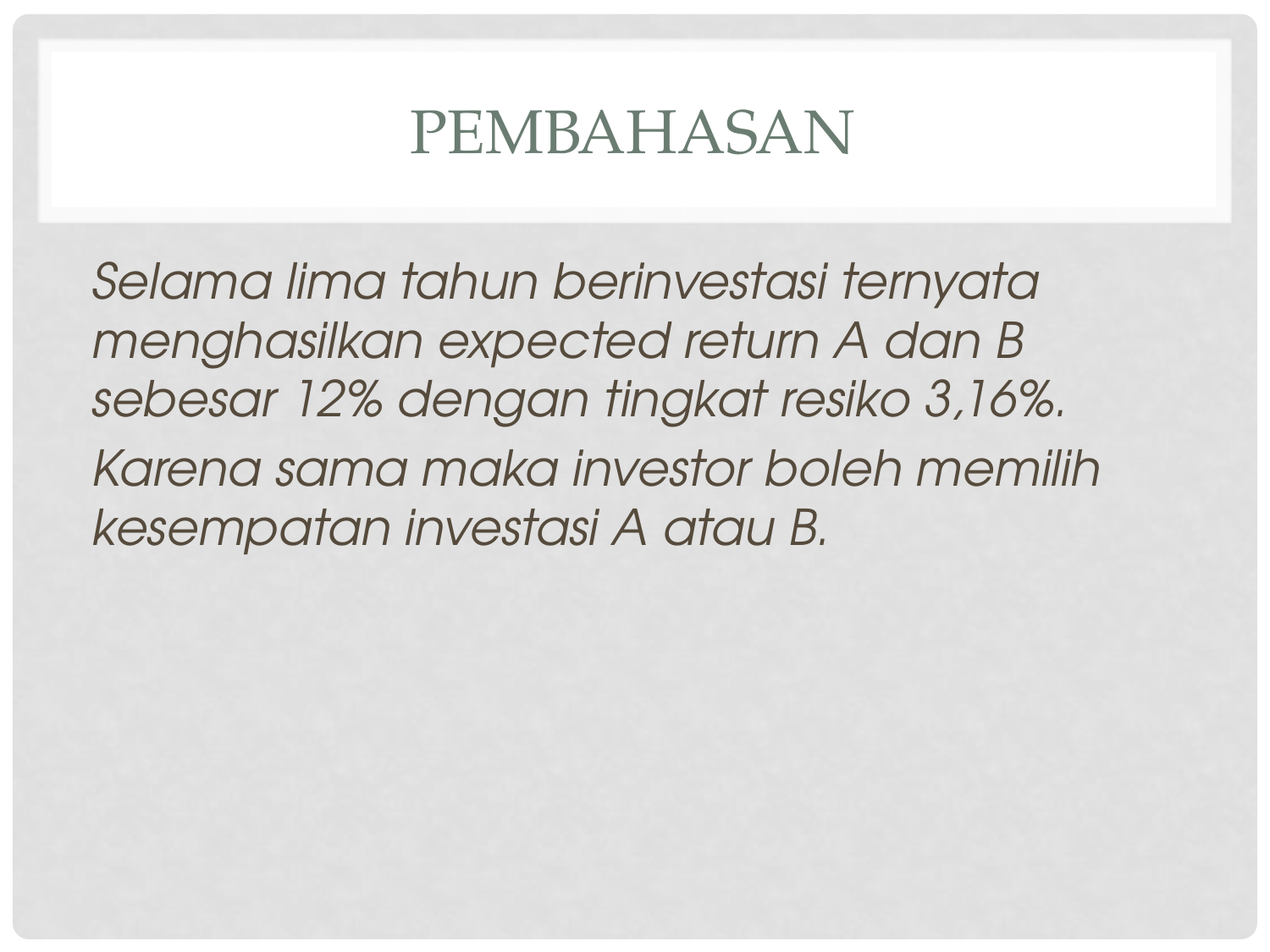

# pembahasan
Selama lima tahun berinvestasi ternyata menghasilkan expected return A dan B sebesar 12% dengan tingkat resiko 3,16%.
Karena sama maka investor boleh memilih kesempatan investasi A atau B.